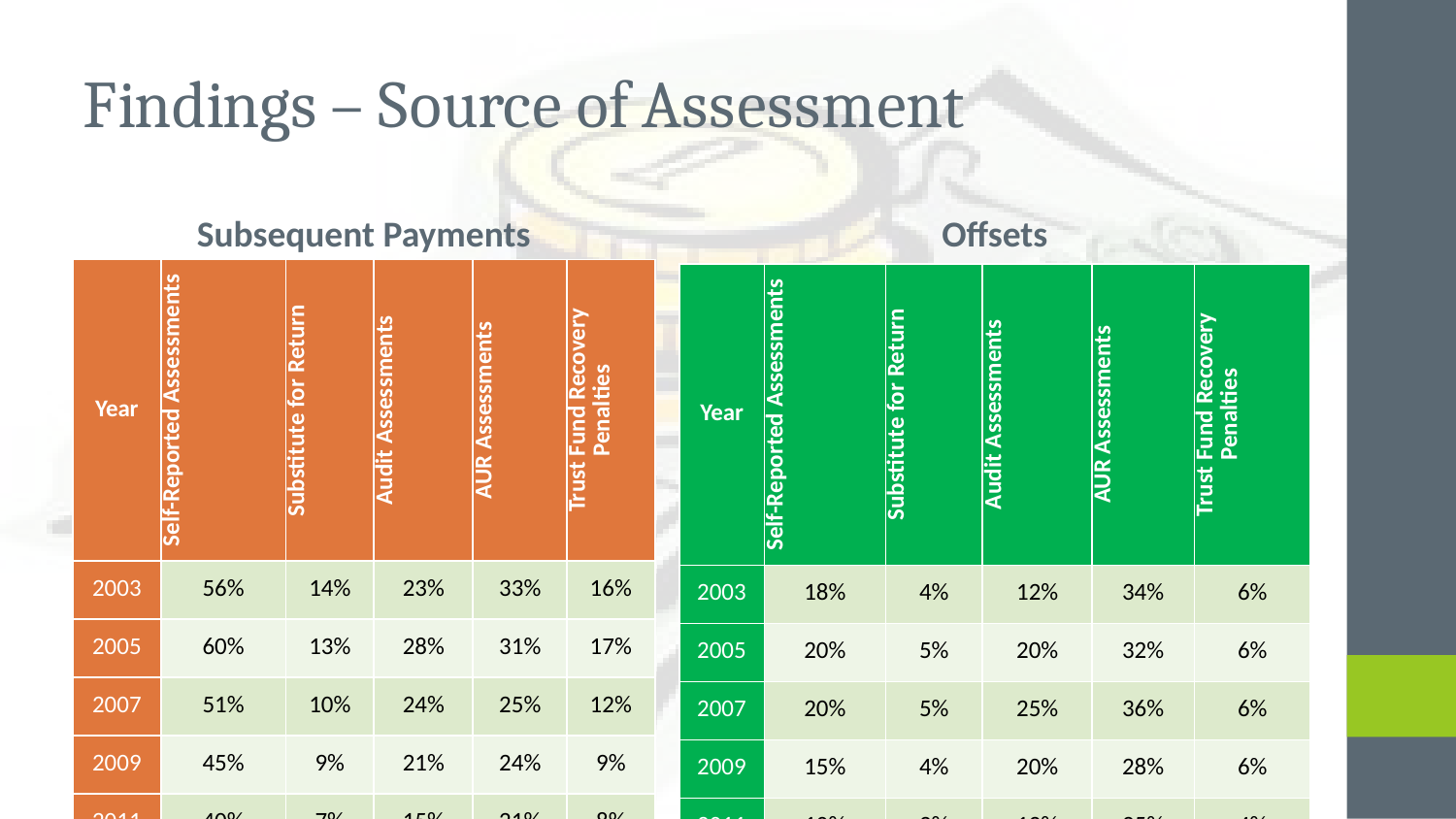

# Findings – Source of Assessment
Subsequent Payments
Offsets
| Year | Self-Reported Assessments | Substitute for Return | Audit Assessments | AUR Assessments | Trust Fund Recovery Penalties |
| --- | --- | --- | --- | --- | --- |
| 2003 | 56% | 14% | 23% | 33% | 16% |
| 2005 | 60% | 13% | 28% | 31% | 17% |
| 2007 | 51% | 10% | 24% | 25% | 12% |
| 2009 | 45% | 9% | 21% | 24% | 9% |
| 2011 | 40% | 7% | 15% | 21% | 8% |
| Year | Self-Reported Assessments | Substitute for Return | Audit Assessments | AUR Assessments | Trust Fund Recovery Penalties |
| --- | --- | --- | --- | --- | --- |
| 2003 | 18% | 4% | 12% | 34% | 6% |
| 2005 | 20% | 5% | 20% | 32% | 6% |
| 2007 | 20% | 5% | 25% | 36% | 6% |
| 2009 | 15% | 4% | 20% | 28% | 6% |
| 2011 | 10% | 2% | 12% | 25% | 4% |